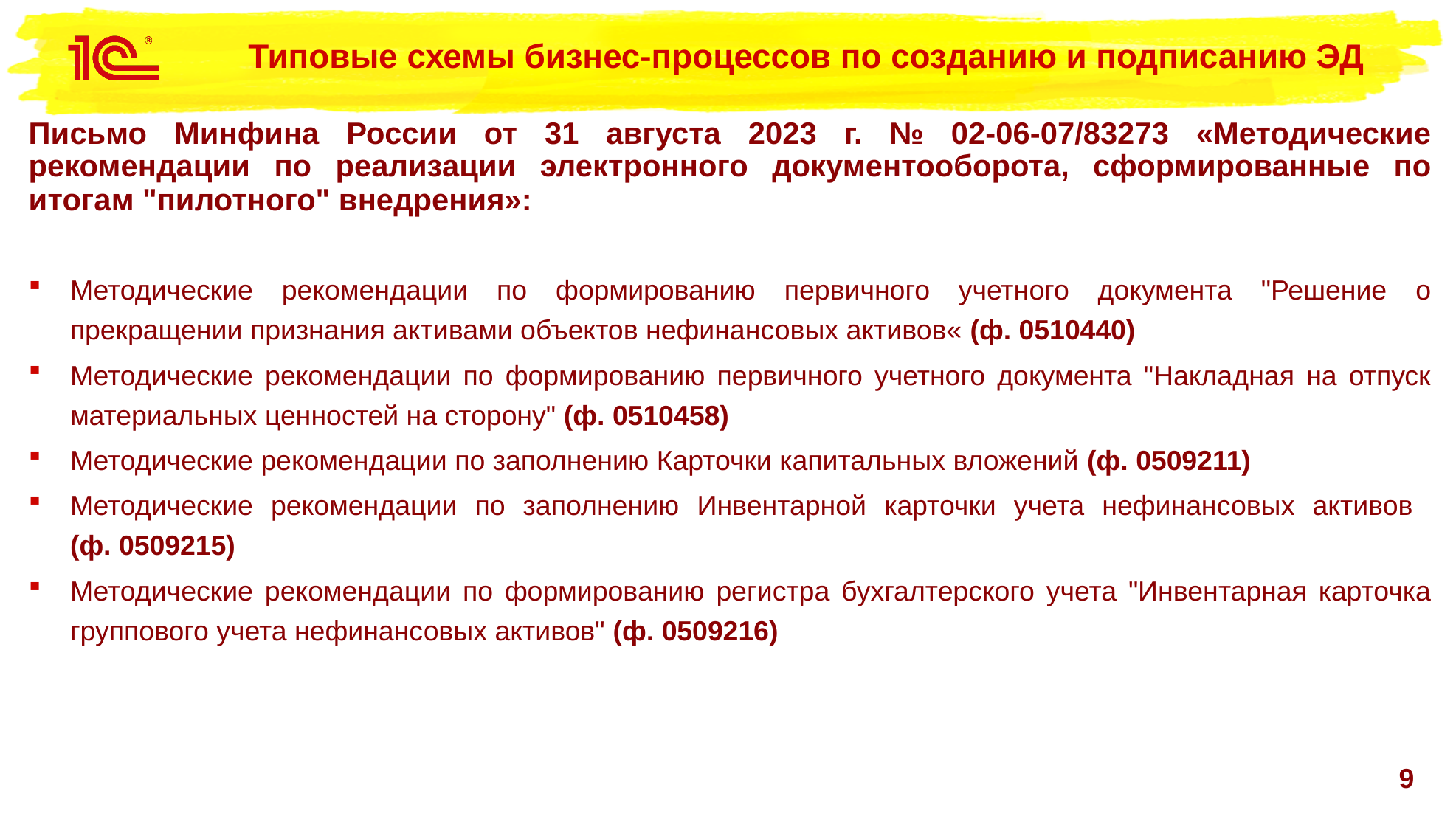

# Типовые схемы бизнес-процессов по созданию и подписанию ЭД

Письмо Минфина России от 31 августа 2023 г. № 02-06-07/83273 «Методические рекомендации по реализации электронного документооборота, сформированные по итогам "пилотного" внедрения»:

Методические рекомендации по формированию первичного учетного документа "Решение о прекращении признания активами объектов нефинансовых активов« (ф. 0510440)
Методические рекомендации по формированию первичного учетного документа "Накладная на отпуск материальных ценностей на сторону" (ф. 0510458)
Методические рекомендации по заполнению Карточки капитальных вложений (ф. 0509211)
Методические рекомендации по заполнению Инвентарной карточки учета нефинансовых активов
(ф. 0509215)
Методические рекомендации по формированию регистра бухгалтерского учета "Инвентарная карточка группового учета нефинансовых активов" (ф. 0509216)

9